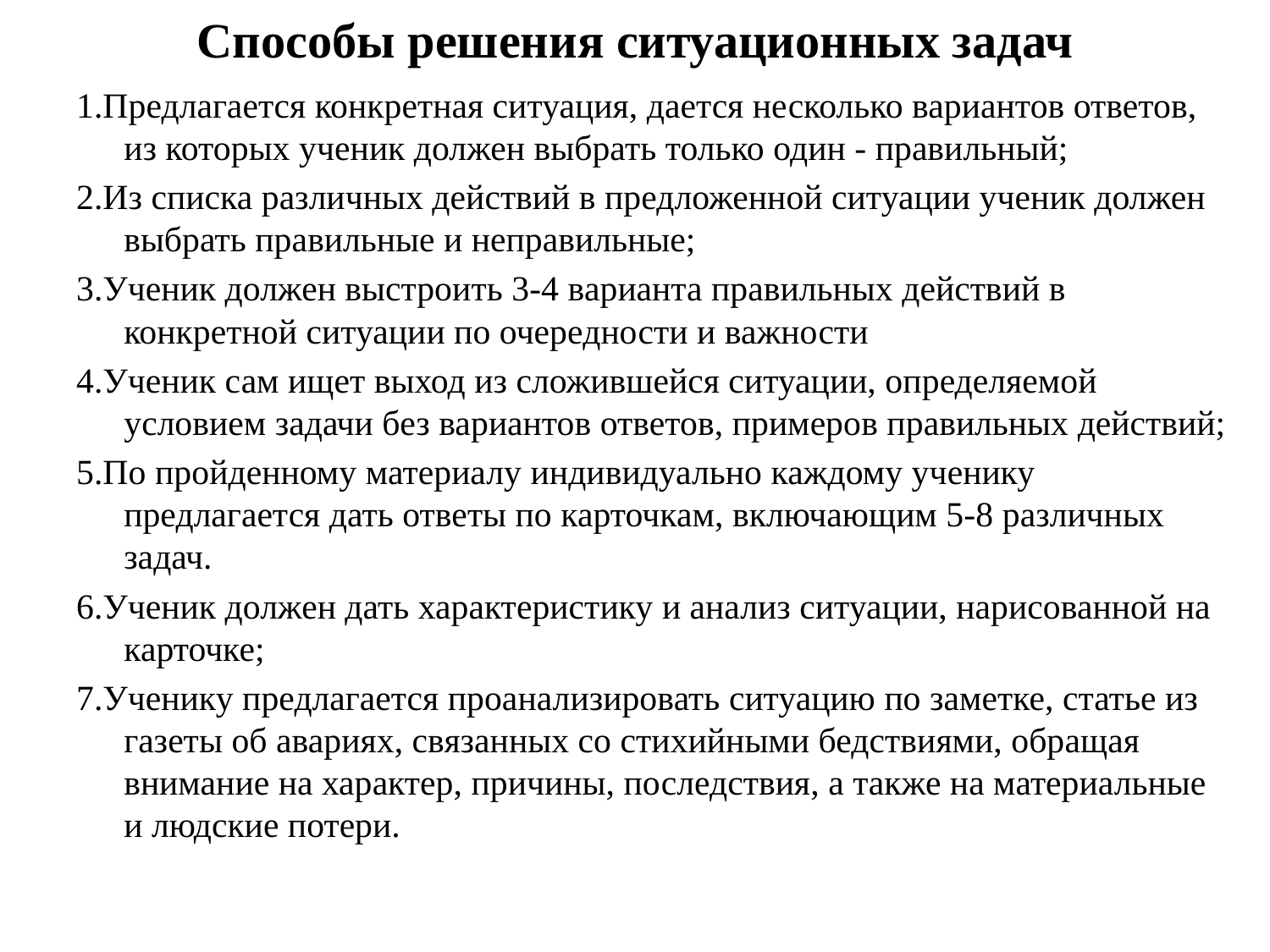

# Способы решения ситуационных задач
1.Предлагается конкретная ситуация, дается несколько вариантов ответов, из которых ученик должен выбрать только один - правильный;
2.Из списка различных действий в предложенной ситуации ученик должен выбрать правильные и неправильные;
3.Ученик должен выстроить 3-4 варианта правильных действий в конкретной ситуации по очередности и важности
4.Ученик сам ищет выход из сложившейся ситуации, определяемой условием задачи без вариантов ответов, примеров правильных действий;
5.По пройденному материалу индивидуально каждому ученику предлагается дать ответы по карточкам, включающим 5-8 различных задач.
6.Ученик должен дать характеристику и анализ ситуации, нарисованной на карточке;
7.Ученику предлагается проанализировать ситуацию по заметке, статье из газеты об авариях, связанных со стихийными бедствиями, обращая внимание на характер, причины, последствия, а также на материальные и людские потери.